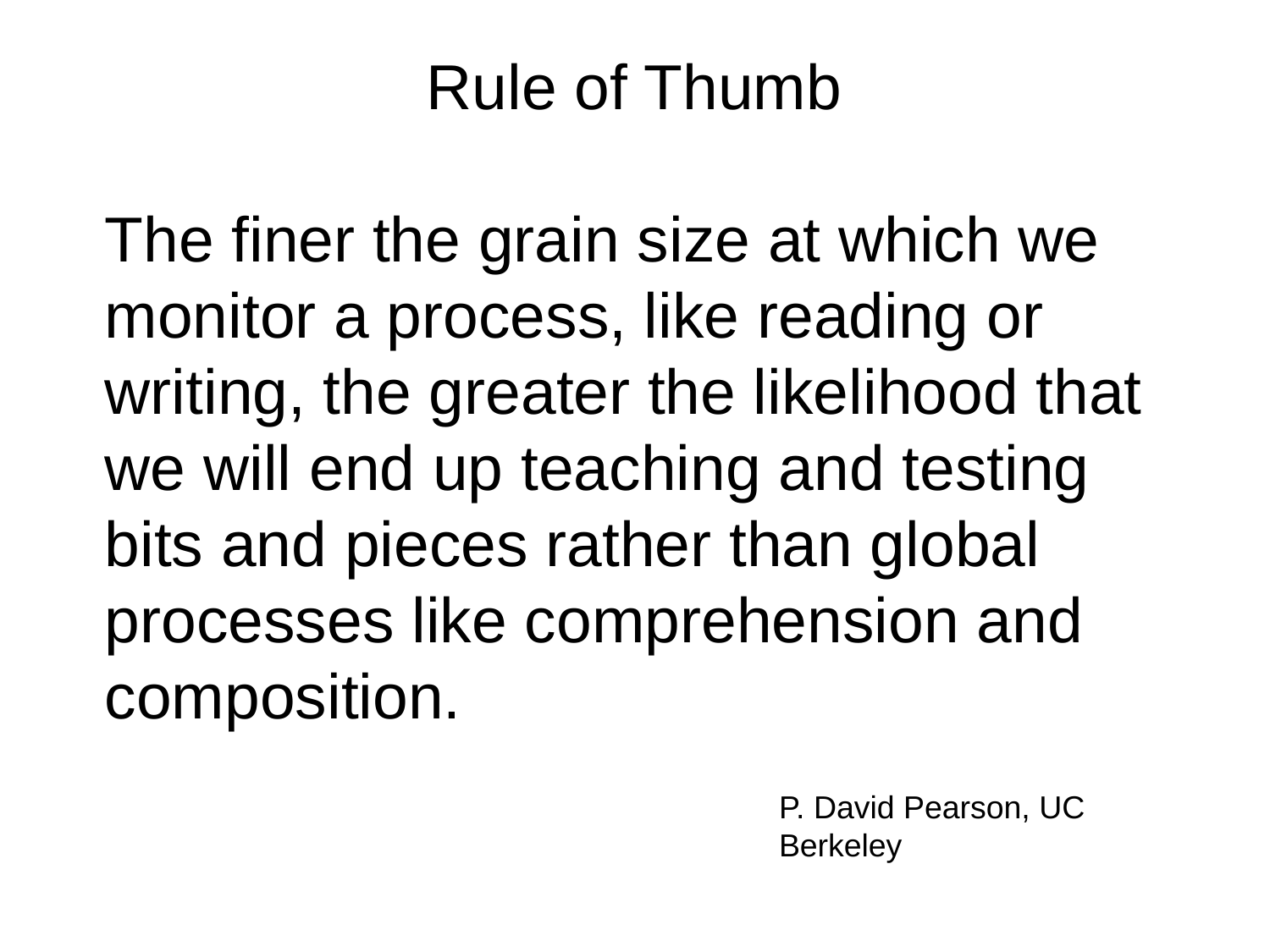

Rule of Thumb

The finer the grain size at which we monitor a process, like reading or writing, the greater the likelihood that we will end up teaching and testing bits and pieces rather than global processes like comprehension and composition.
P. David Pearson, UC Berkeley